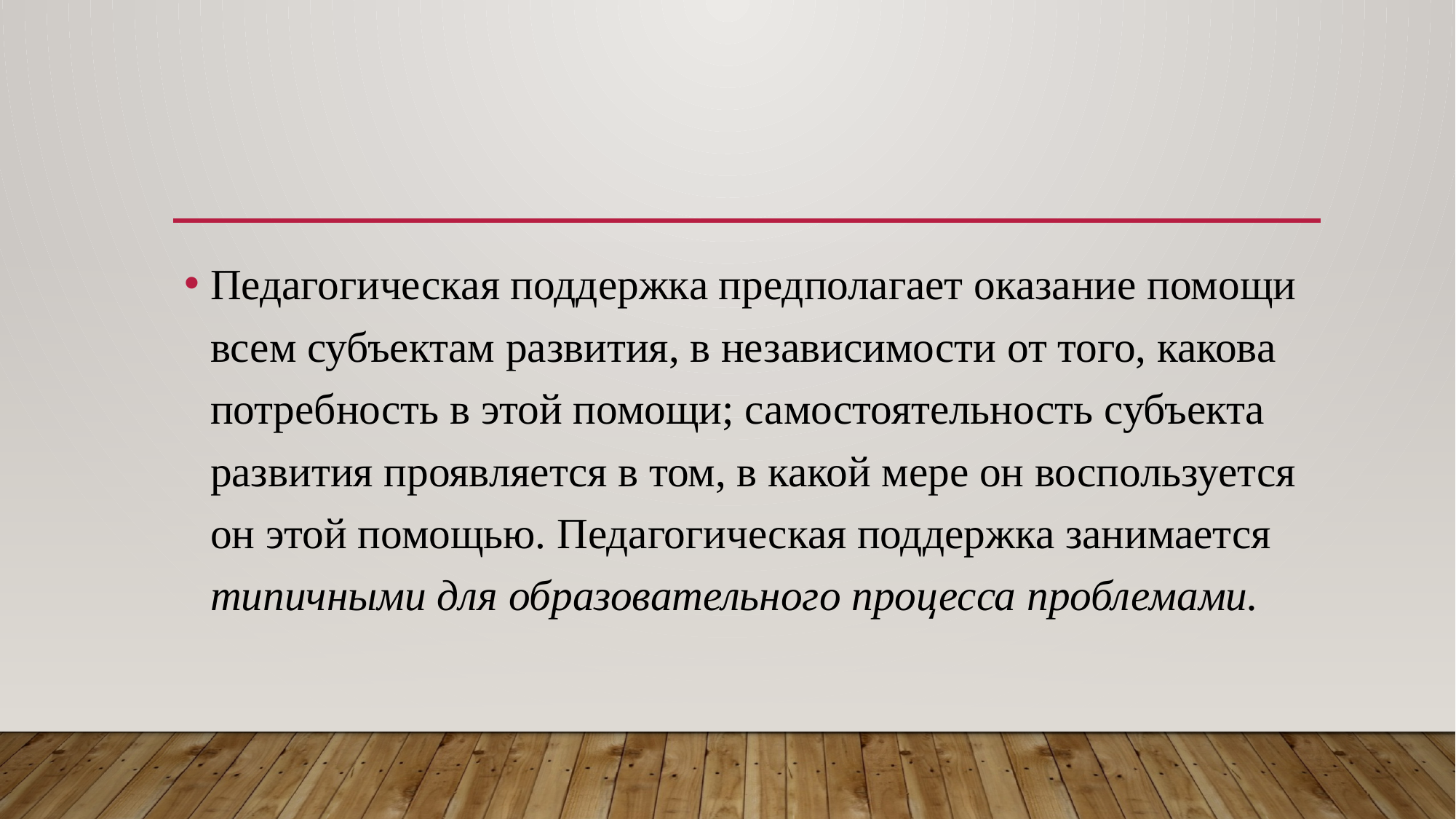

Педагогическая поддержка предполагает оказание помощи всем субъектам развития, в независимости от того, какова потребность в этой помощи; самостоятельность субъекта развития проявляется в том, в какой мере он воспользуется он этой помощью. Педагогическая поддержка занимается типичными для образовательного процесса проблемами.